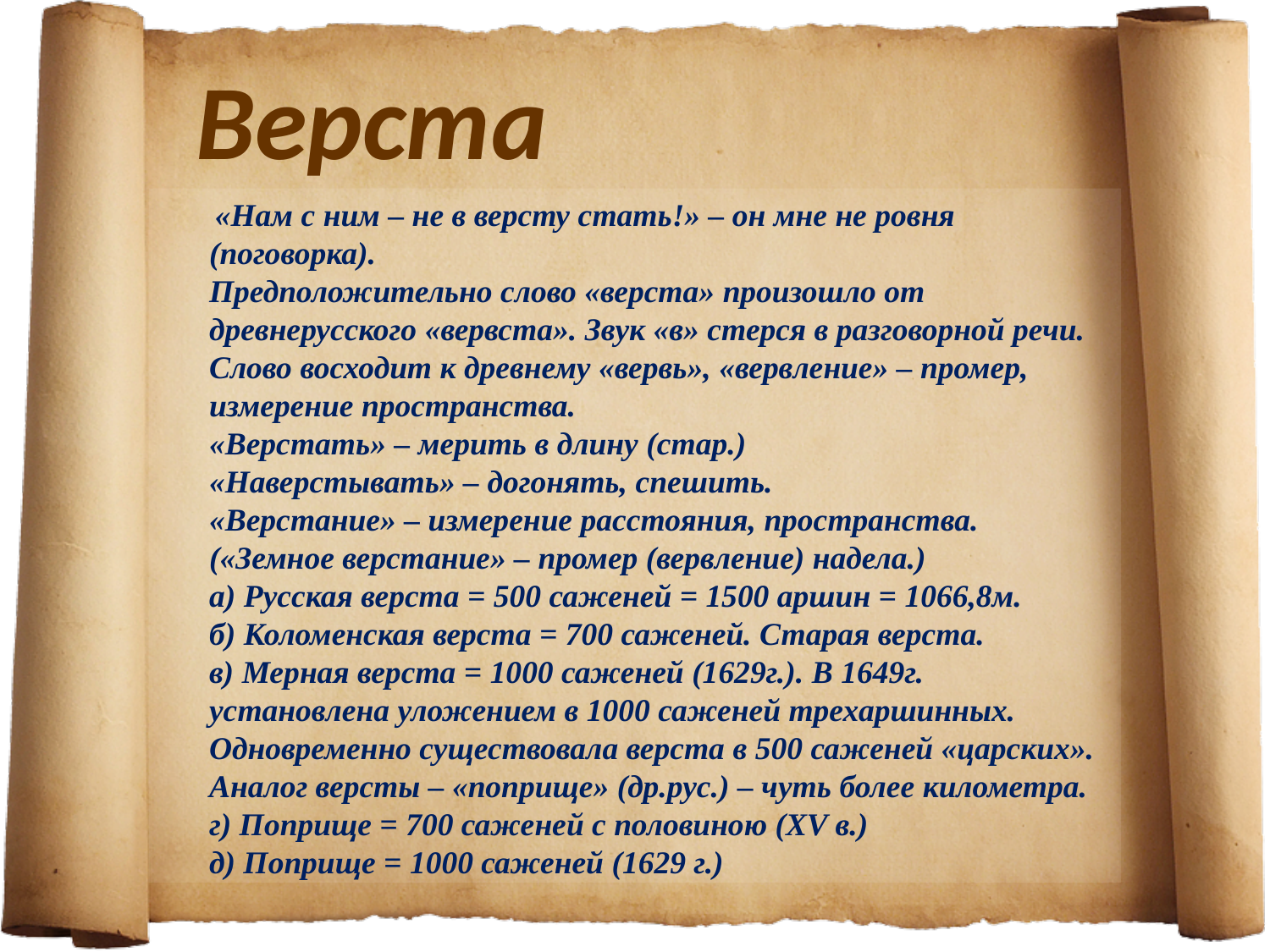

# Верста
      «Нам с ним – не в версту стать!» – он мне не ровня (поговорка).
Предположительно слово «верста» произошло от древнерусского «вервста». Звук «в» стерся в разговорной речи. Слово восходит к древнему «вервь», «вервление» – промер, измерение пространства.
«Верстать» – мерить в длину (стар.)
«Наверстывать» – догонять, спешить.
«Верстание» – измерение расстояния, пространства. («Земное верстание» – промер (вервление) надела.)
а) Русская верста = 500 саженей = 1500 аршин = 1066,8м.
б) Коломенская верста = 700 саженей. Старая верста.
в) Мерная верста = 1000 саженей (1629г.). В 1649г. установлена уложением в 1000 саженей трехаршинных.
Одновременно существовала верста в 500 саженей «царских».
Аналог версты – «поприще» (др.рус.) – чуть более километра.
г) Поприще = 700 саженей с половиною (XV в.)
д) Поприще = 1000 саженей (1629 г.)